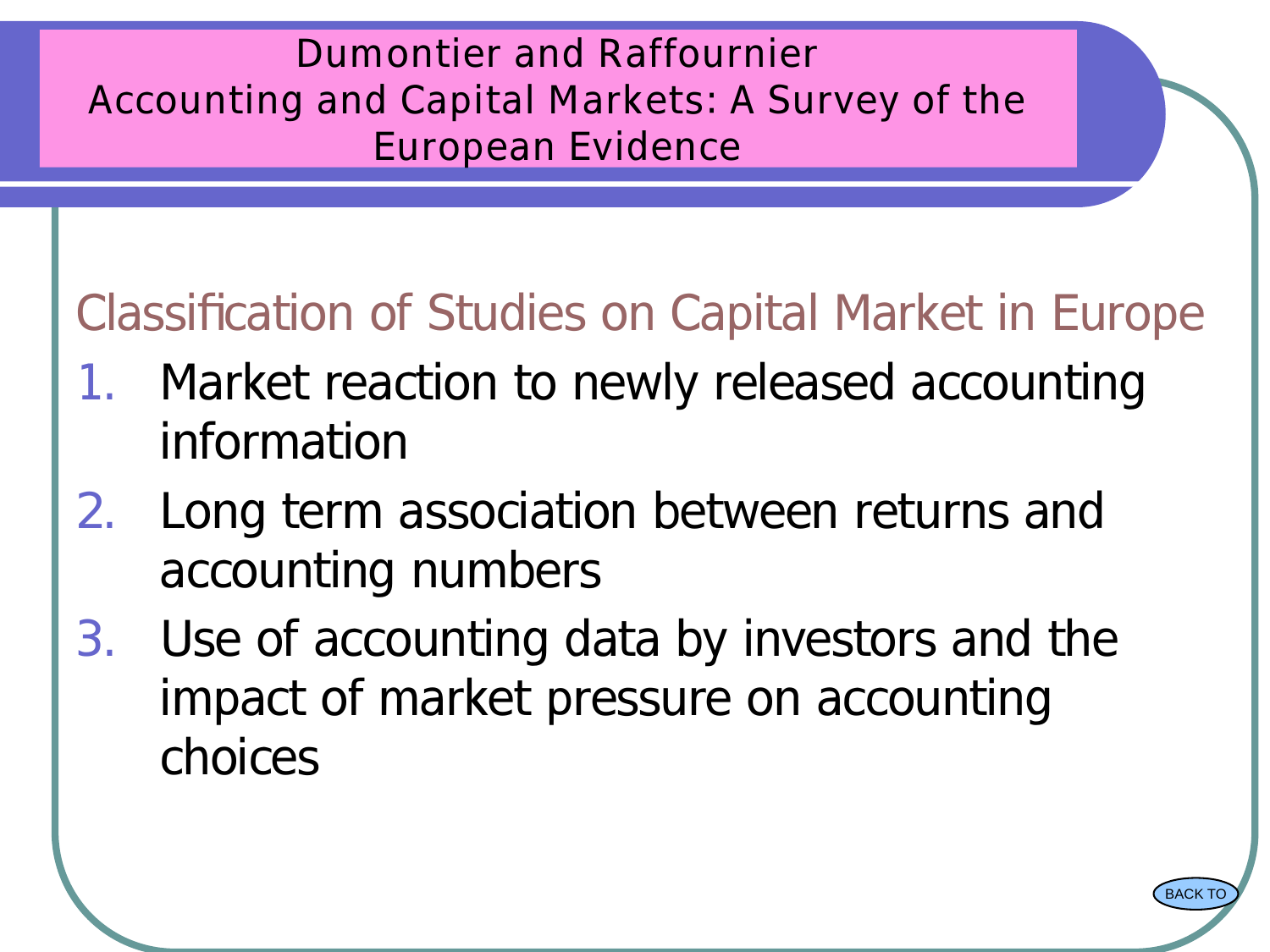

# Dumontier and Raffournier Accounting and Capital Markets: A Survey of the European Evidence
Classification of Studies on Capital Market in Europe
Market reaction to newly released accounting information
Long term association between returns and accounting numbers
Use of accounting data by investors and the impact of market pressure on accounting choices
BACK TO